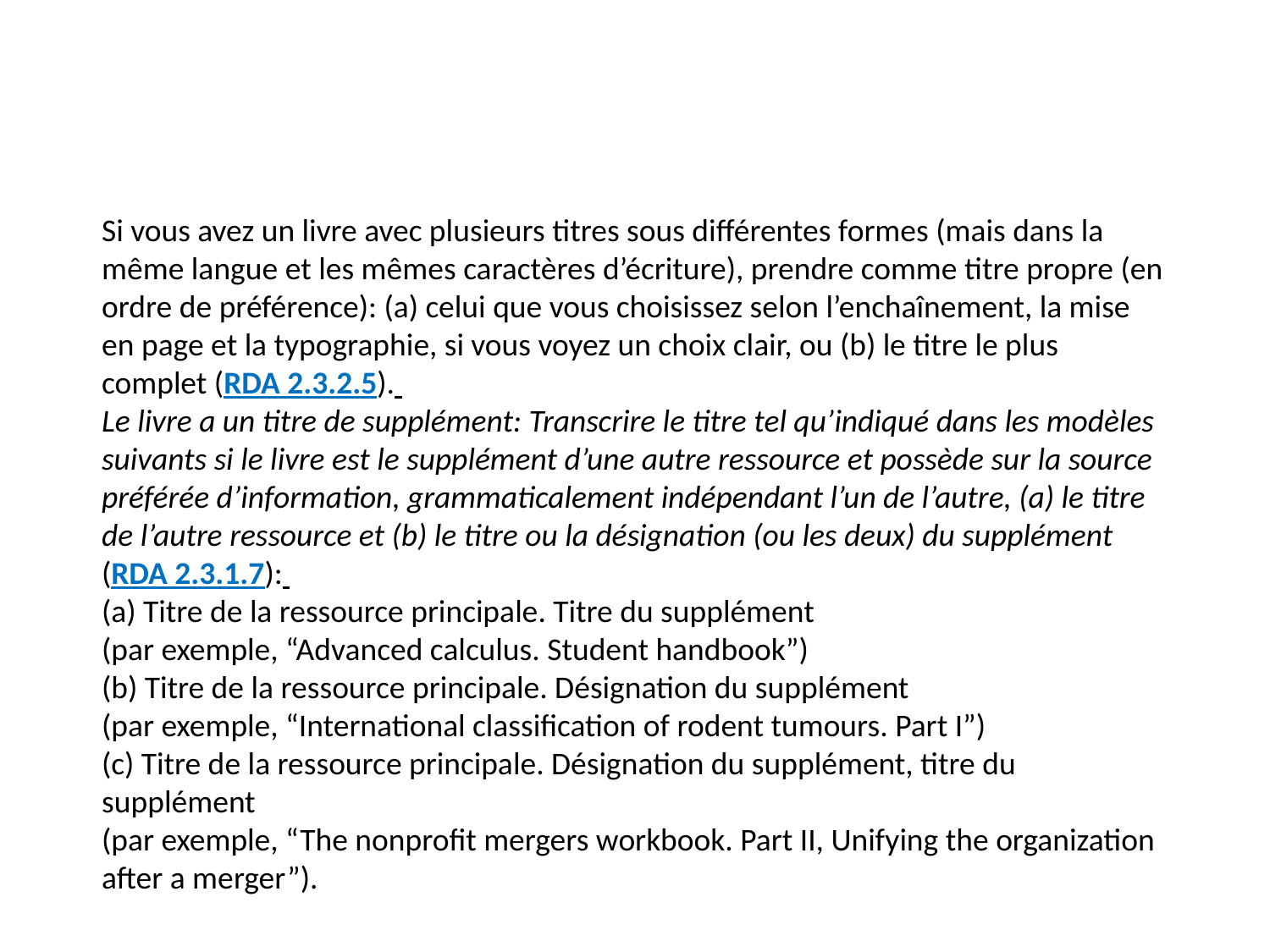

Si vous avez un livre avec plusieurs titres sous différentes formes (mais dans la même langue et les mêmes caractères d’écriture), prendre comme titre propre (en ordre de préférence): (a) celui que vous choisissez selon l’enchaînement, la mise en page et la typographie, si vous voyez un choix clair, ou (b) le titre le plus complet (RDA 2.3.2.5).
Le livre a un titre de supplément: Transcrire le titre tel qu’indiqué dans les modèles suivants si le livre est le supplément d’une autre ressource et possède sur la source préférée d’information, grammaticalement indépendant l’un de l’autre, (a) le titre de l’autre ressource et (b) le titre ou la désignation (ou les deux) du supplément (RDA 2.3.1.7):
(a) Titre de la ressource principale. Titre du supplément
(par exemple, “Advanced calculus. Student handbook”)
(b) Titre de la ressource principale. Désignation du supplément
(par exemple, “International classification of rodent tumours. Part I”)
(c) Titre de la ressource principale. Désignation du supplément, titre du supplément
(par exemple, “The nonprofit mergers workbook. Part II, Unifying the organization after a merger”).